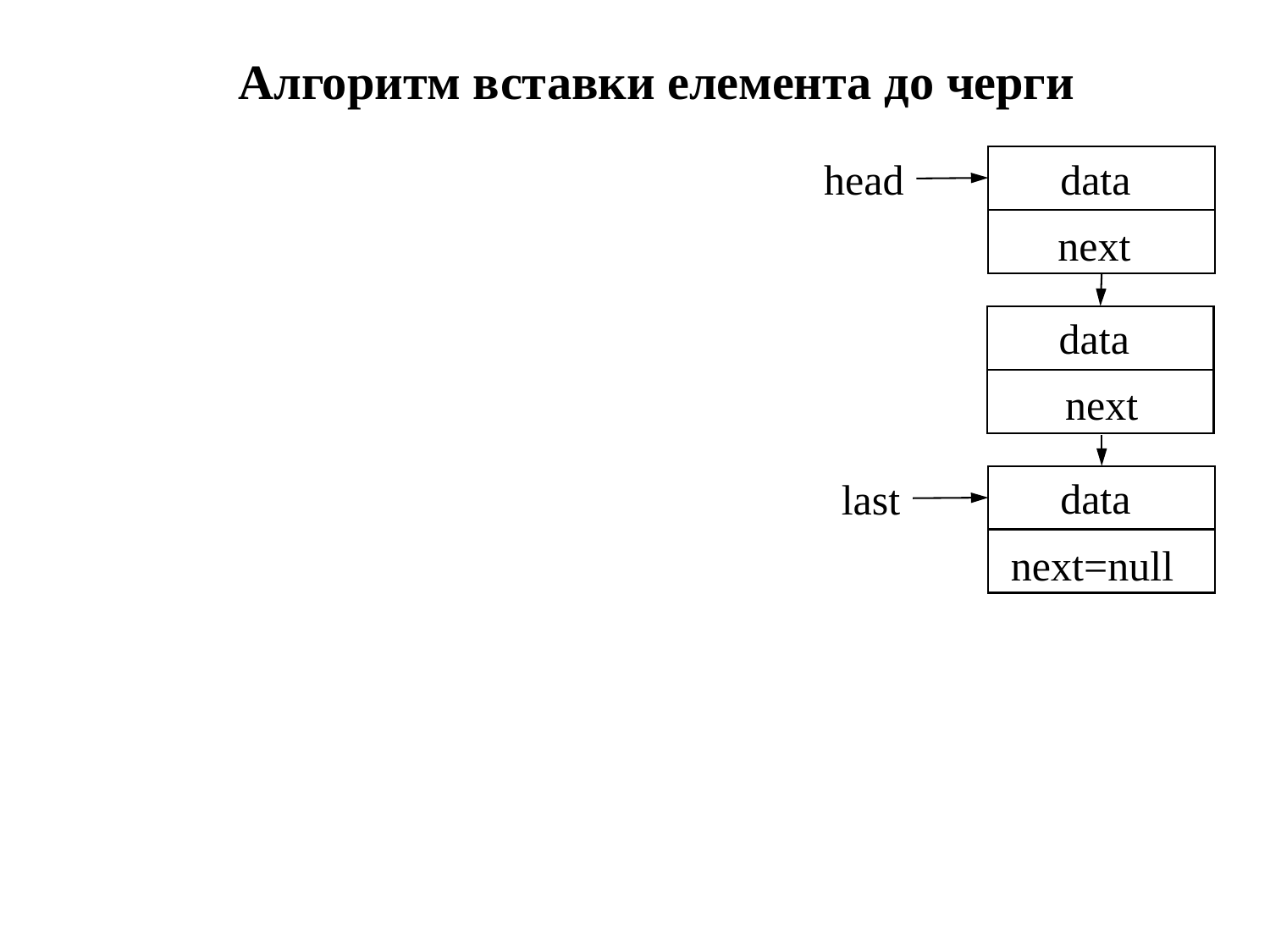

Алгоритм вставки елемента до черги

data

next
head

data

next

data

next=null
last